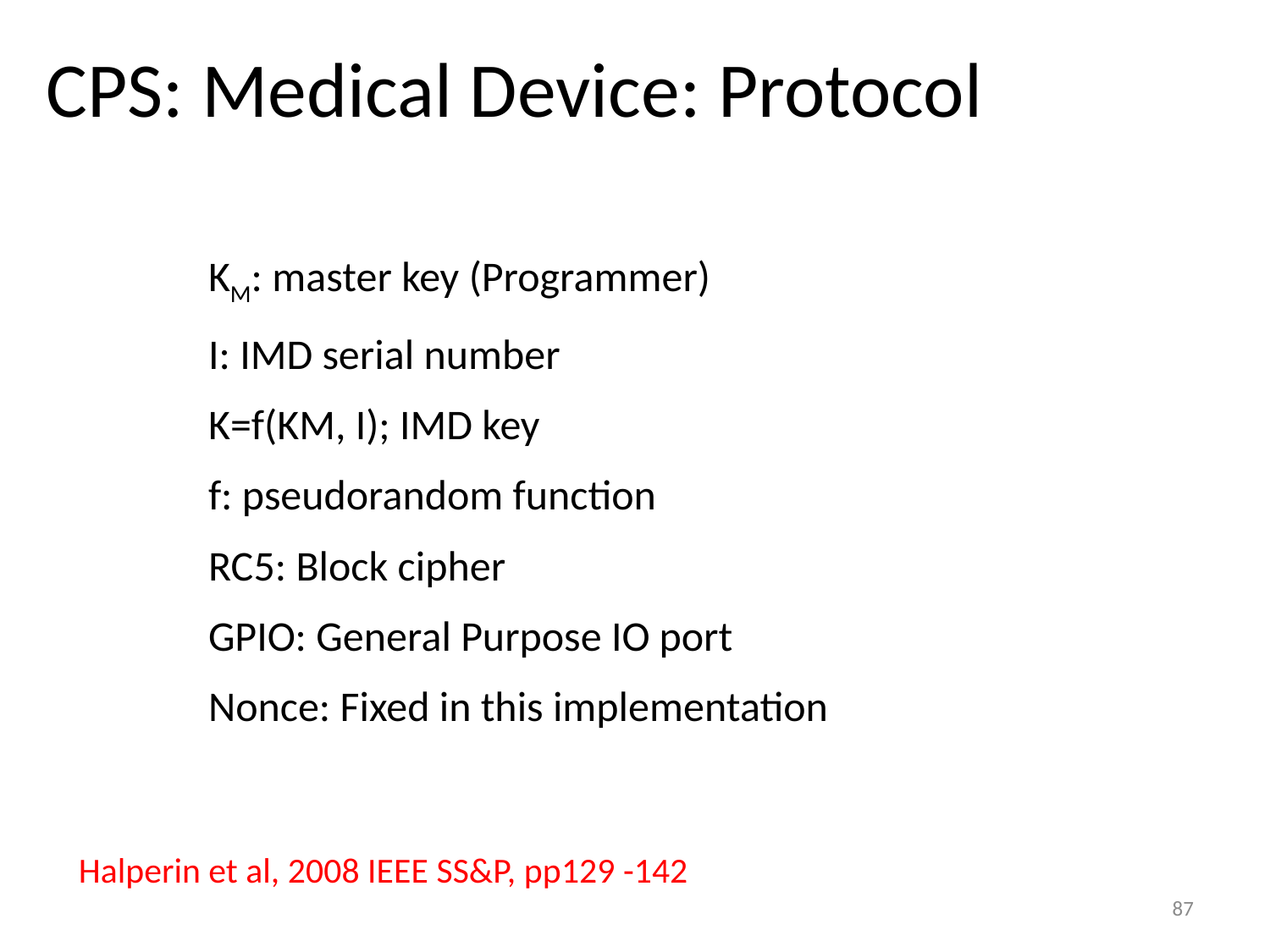

# CPS: Medical Device: Protocol
KM: master key (Programmer)
I: IMD serial number
K=f(KM, I); IMD key
f: pseudorandom function
RC5: Block cipher
GPIO: General Purpose IO port
Nonce: Fixed in this implementation
Halperin et al, 2008 IEEE SS&P, pp129 -142
87